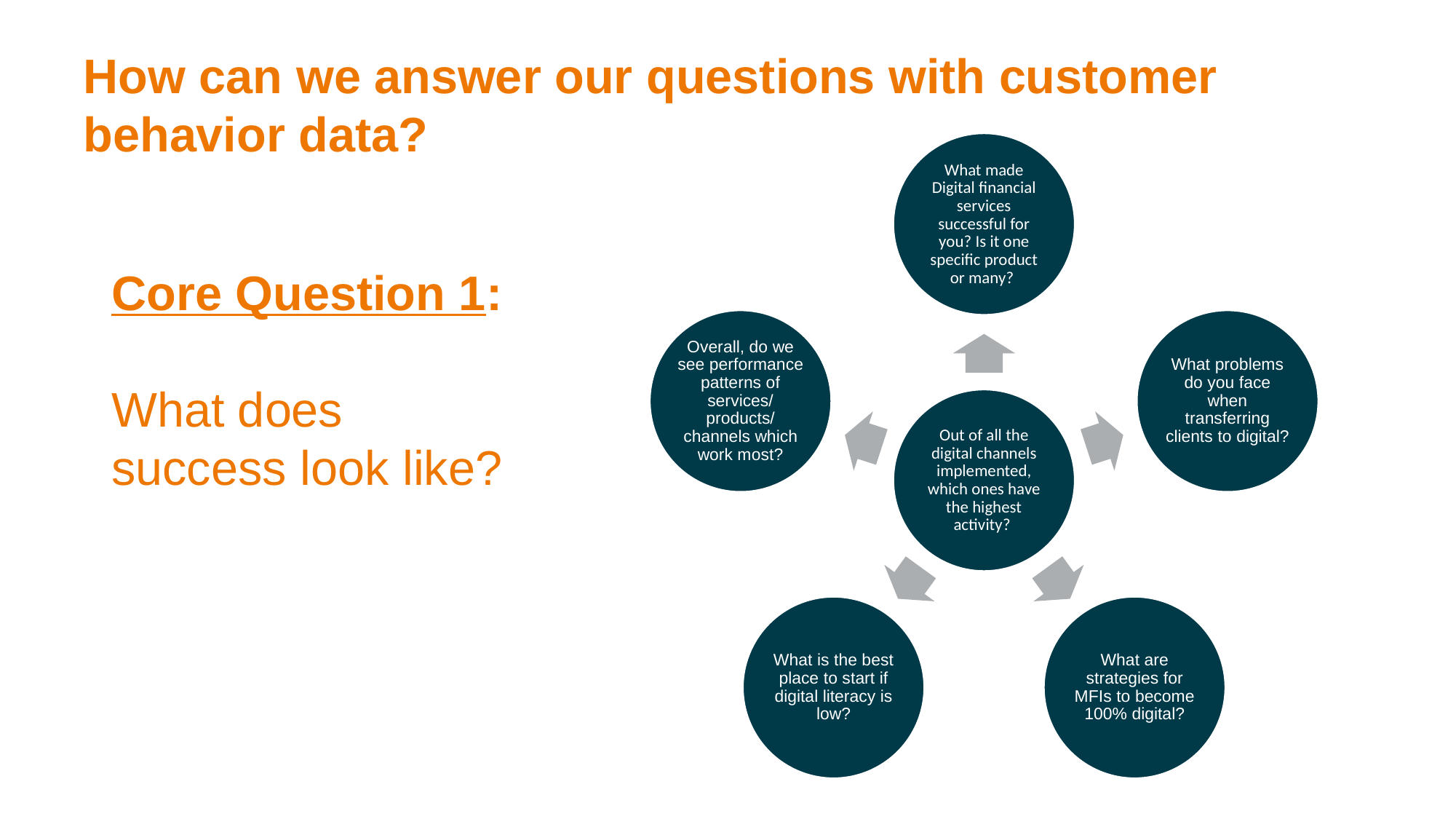

How can we answer our questions with customer behavior data?
Out of all the digital channels implemented, which ones have the highest activity?

What made Digital financial services successful for you? Is it one specific product or many?

What problems do you face when transferring clients to digital?

What are strategies for MFIs to become 100% digital?

What is the best place to start if digital literacy is low?

Overall, do we see performance patterns of services/ products/ channels which work most?
Core Question 1:

What does success look like?